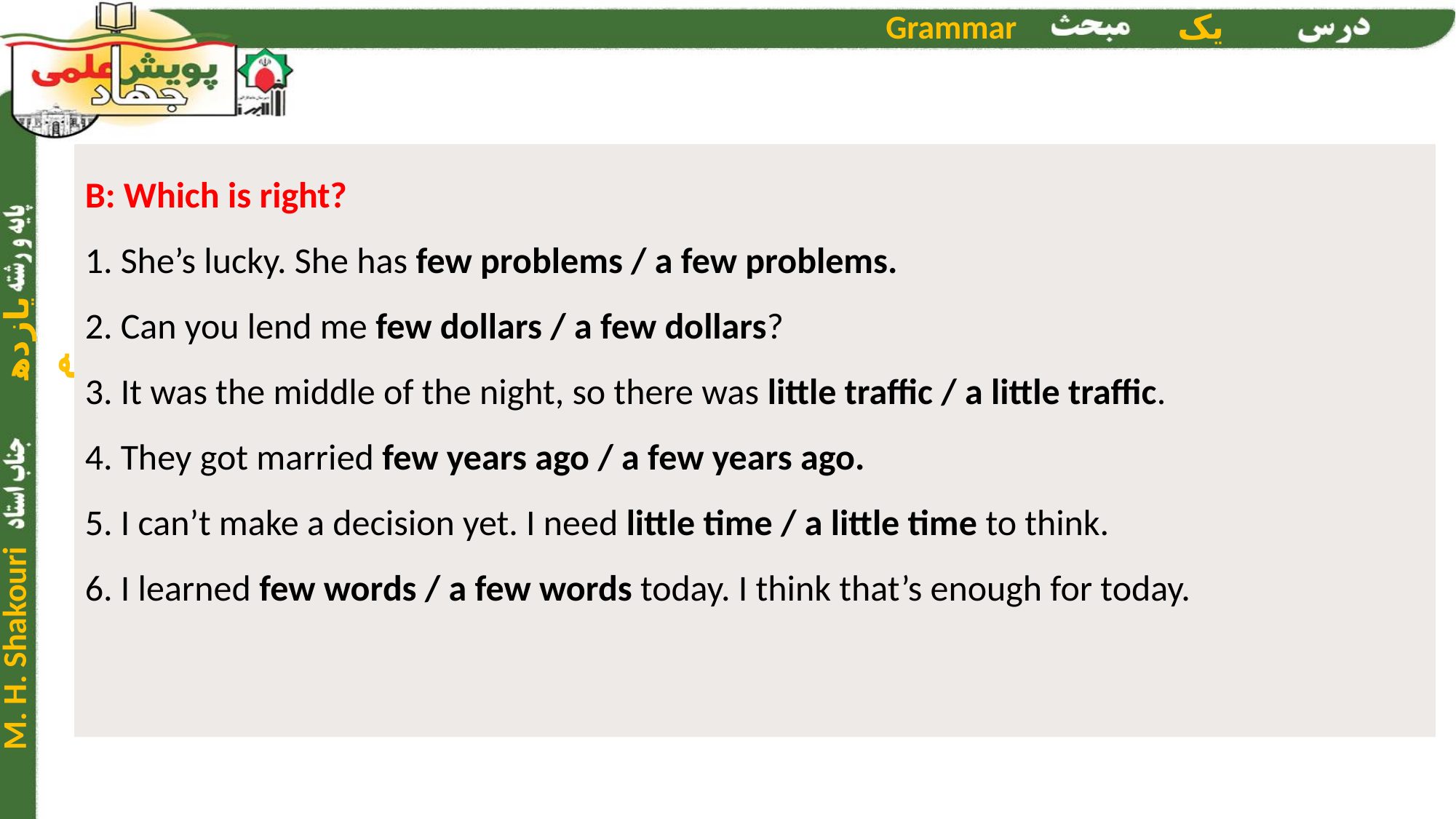

B: Which is right?
1. She’s lucky. She has few problems / a few problems.
2. Can you lend me few dollars / a few dollars?
3. It was the middle of the night, so there was little traffic / a little traffic.
4. They got married few years ago / a few years ago.
5. I can’t make a decision yet. I need little time / a little time to think.
6. I learned few words / a few words today. I think that’s enough for today.